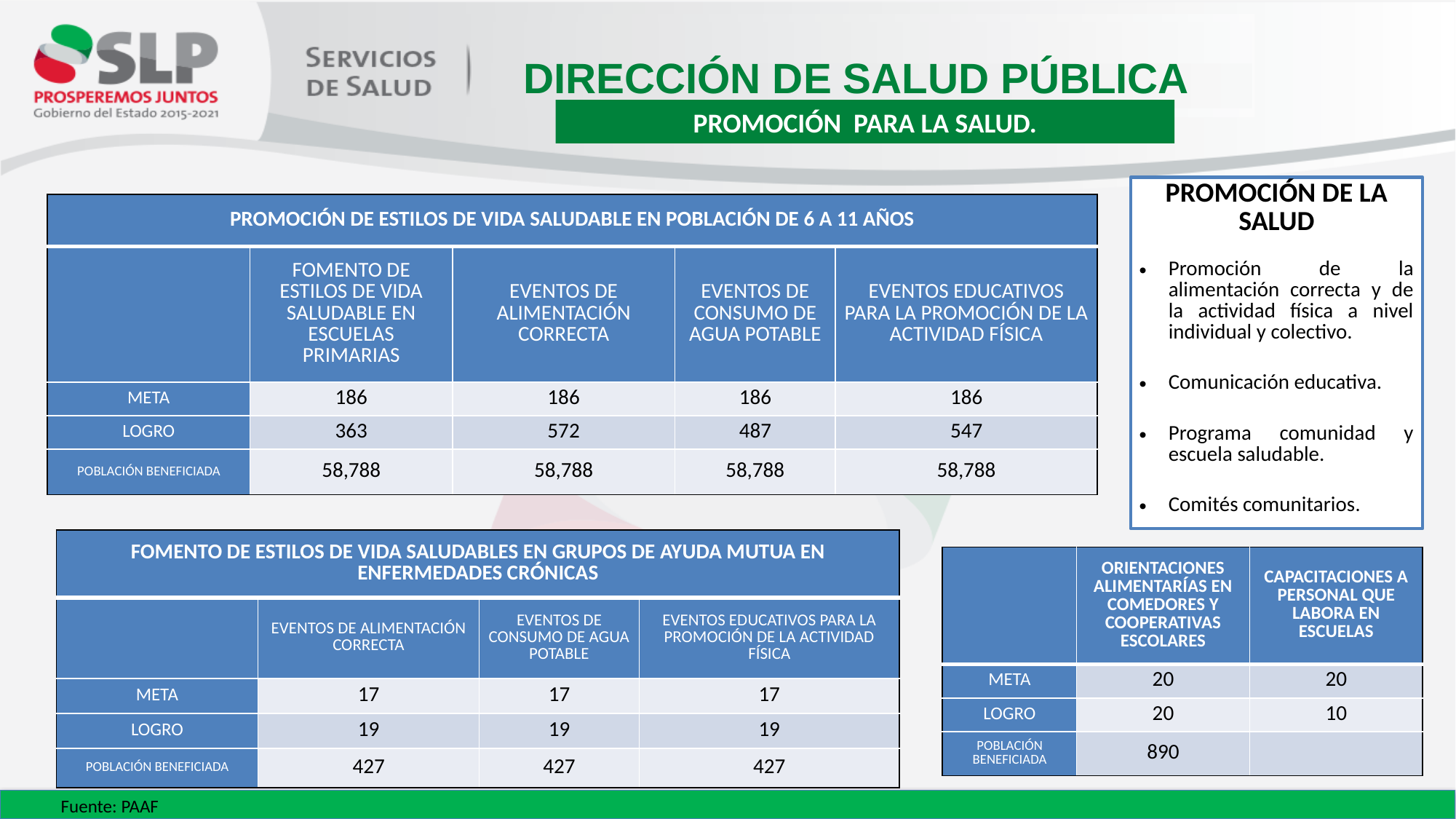

PROMOCIÓN  PARA LA SALUD.
PROMOCIÓN DE LA SALUD

Promoción de la alimentación correcta y de la actividad física a nivel individual y colectivo.

Comunicación educativa.

Programa comunidad y escuela saludable.

Comités comunitarios.
| PROMOCIÓN DE ESTILOS DE VIDA SALUDABLE EN POBLACIÓN DE 6 A 11 AÑOS |  |  |  |  |
| --- | --- | --- | --- | --- |
|  | FOMENTO DE ESTILOS DE VIDA SALUDABLE EN ESCUELAS PRIMARIAS | EVENTOS DE ALIMENTACIÓN CORRECTA | EVENTOS DE CONSUMO DE AGUA POTABLE | EVENTOS EDUCATIVOS PARA LA PROMOCIÓN DE LA ACTIVIDAD FÍSICA |
| META | 186 | 186 | 186 | 186 |
| LOGRO | 363 | 572 | 487 | 547 |
| POBLACIÓN BENEFICIADA | 58,788 | 58,788 | 58,788 | 58,788 |
| FOMENTO DE ESTILOS DE VIDA SALUDABLES EN GRUPOS DE AYUDA MUTUA EN ENFERMEDADES CRÓNICAS |  |  |  |
| --- | --- | --- | --- |
|  | EVENTOS DE ALIMENTACIÓN CORRECTA | EVENTOS DE CONSUMO DE AGUA POTABLE | EVENTOS EDUCATIVOS PARA LA PROMOCIÓN DE LA ACTIVIDAD FÍSICA |
| META | 17 | 17 | 17 |
| LOGRO | 19 | 19 | 19 |
| POBLACIÓN BENEFICIADA | 427 | 427 | 427 |
|  | ORIENTACIONES ALIMENTARÍAS EN COMEDORES Y COOPERATIVAS ESCOLARES | CAPACITACIONES A PERSONAL QUE LABORA EN ESCUELAS |
| --- | --- | --- |
| META | 20 | 20 |
| LOGRO | 20 | 10 |
| POBLACIÓN BENEFICIADA | 890 |  |
Fuente: PAAF